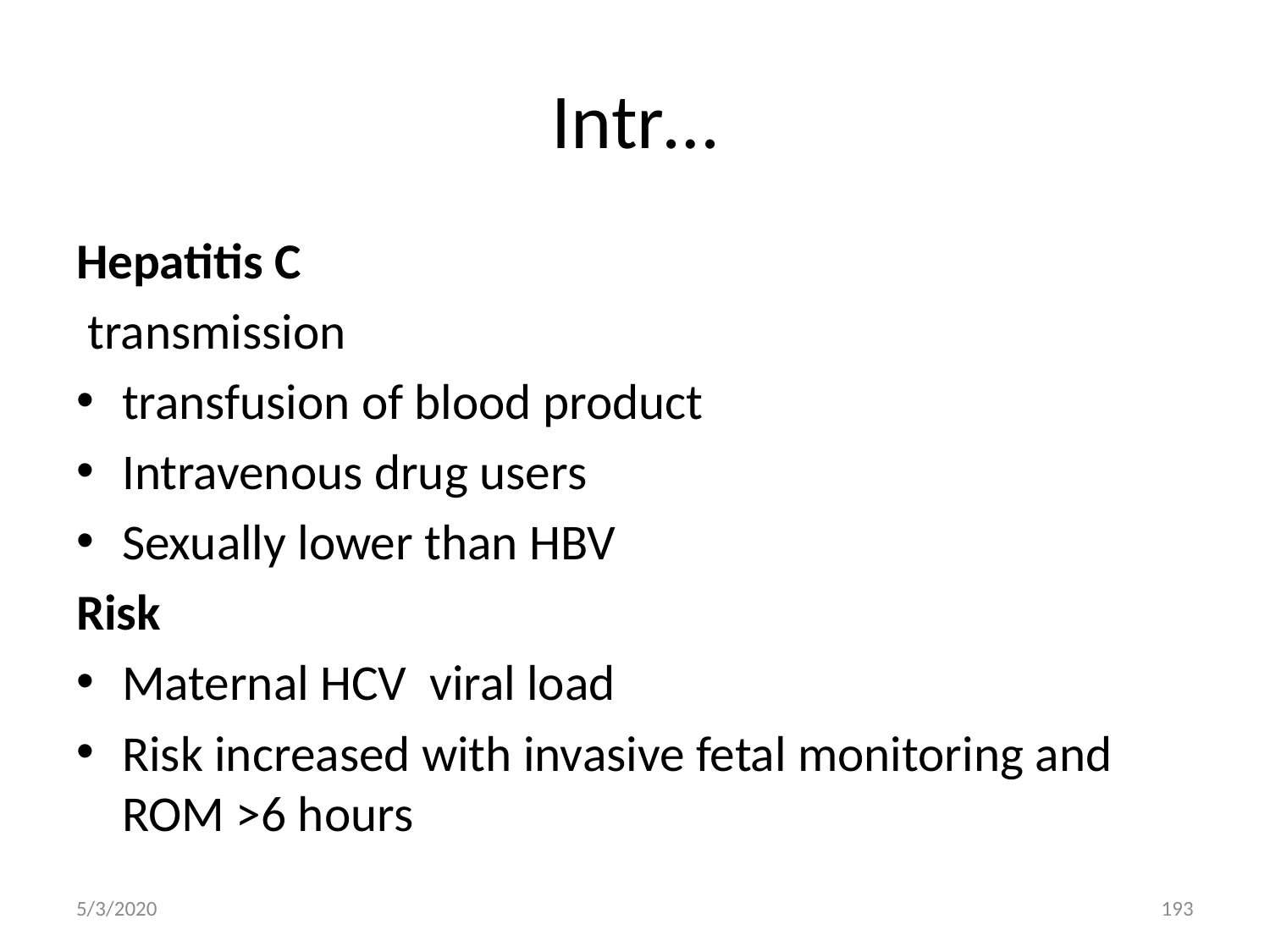

# Intr…
Hepatitis C
 transmission
transfusion of blood product
Intravenous drug users
Sexually lower than HBV
Risk
Maternal HCV  viral load
Risk increased with invasive fetal monitoring and ROM >6 hours

5/3/2020
193